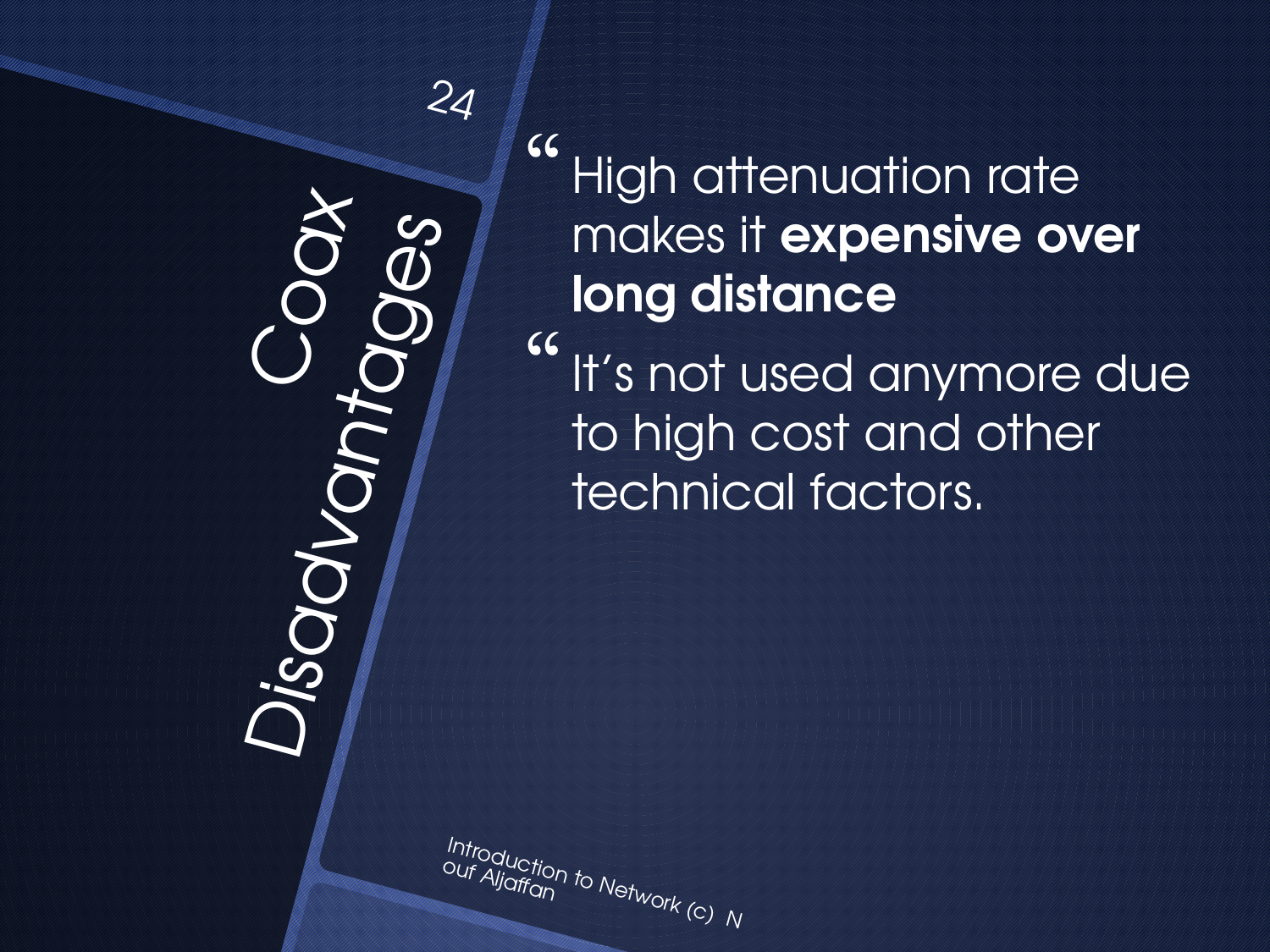

24
High attenuation rate makes it expensive over long distance
It’s not used anymore due to high cost and other technical factors.

# Coax Disadvantages
Introduction to Network (c)  Nouf Aljaffan